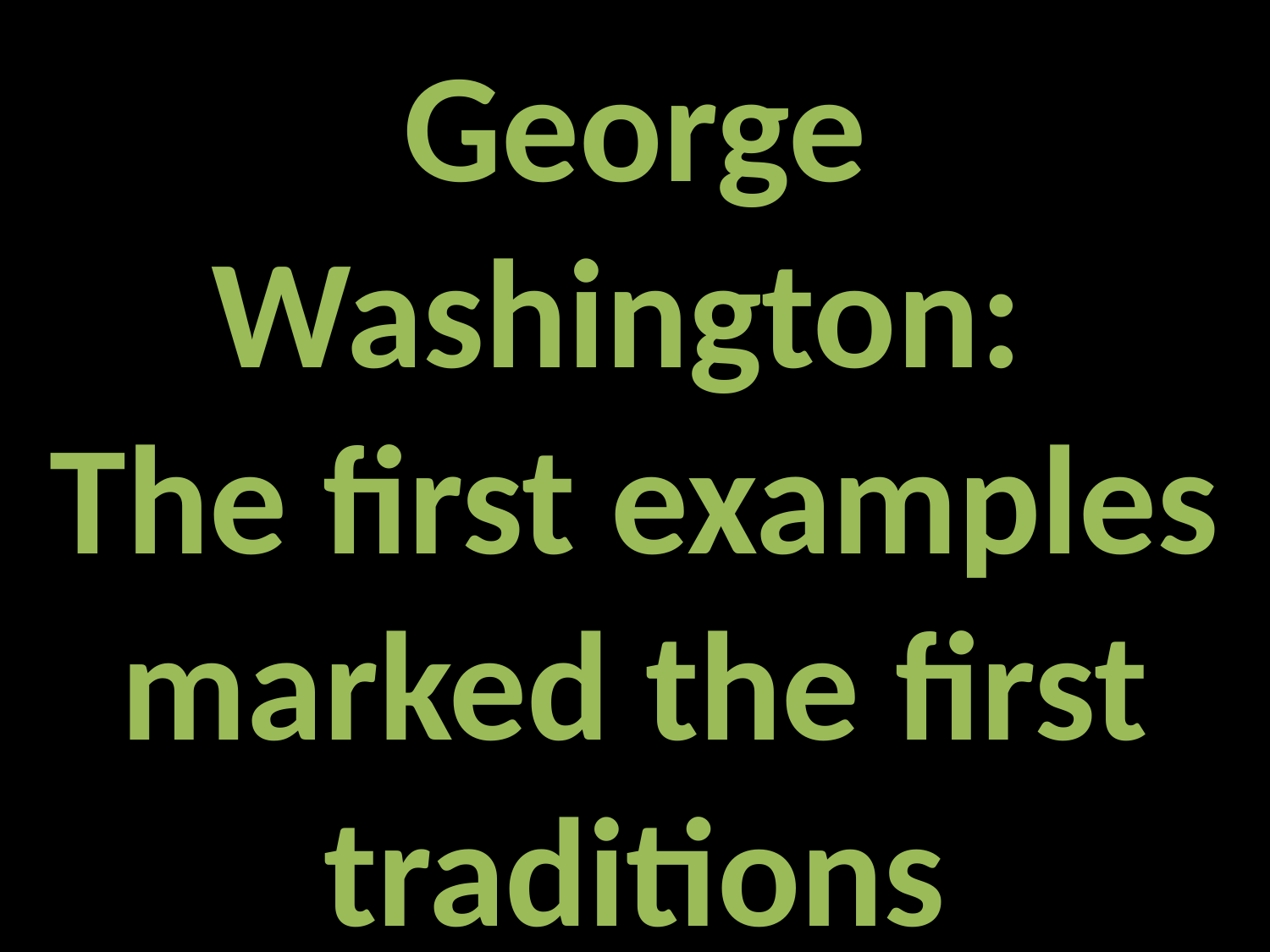

# George Washington: The first examples marked the first traditions